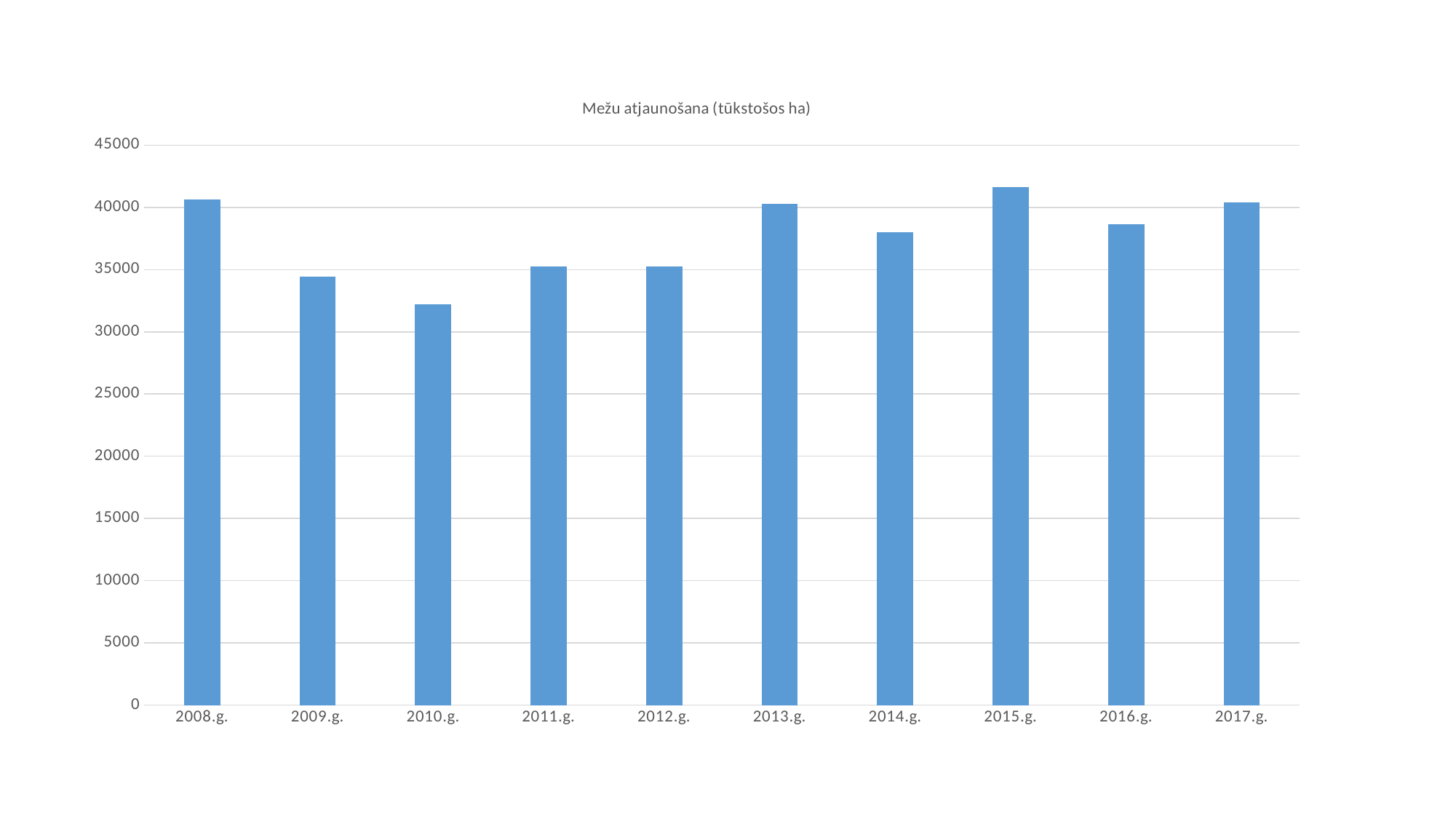

### Chart: Mežu atjaunošana (tūkstošos ha)

| Category | Mežu atjaunošana |
|---|---|
| 2008.g. | 40621.0 |
| 2009.g. | 34443.0 |
| 2010.g. | 32205.0 |
| 2011.g. | 35230.0 |
| 2012.g. | 35230.0 |
| 2013.g. | 40266.0 |
| 2014.g. | 37986.0 |
| 2015.g. | 41653.0 |
| 2016.g. | 38636.0 |
| 2017.g. | 40399.0 |